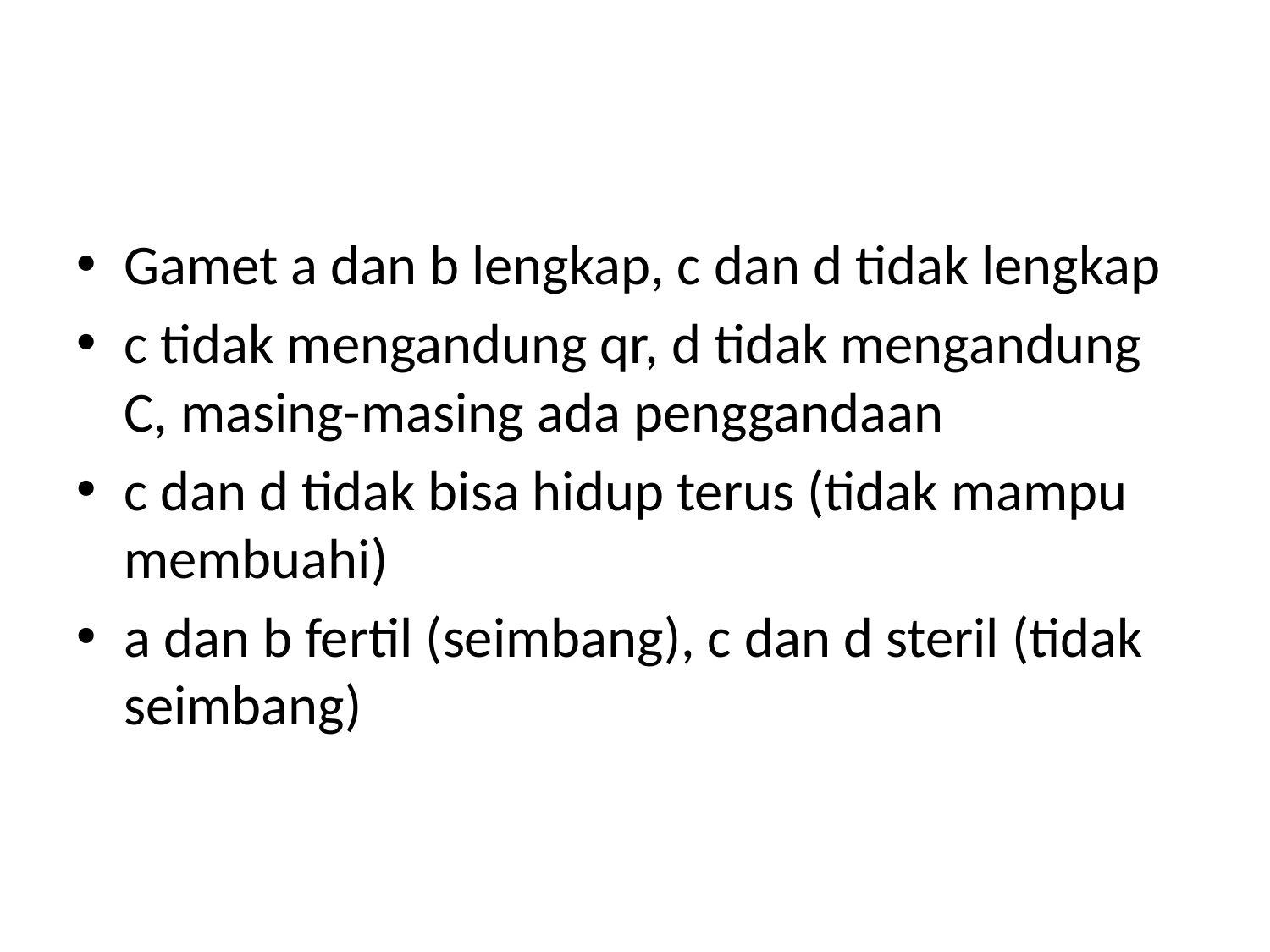

#
Gamet a dan b lengkap, c dan d tidak lengkap
c tidak mengandung qr, d tidak mengandung C, masing-masing ada penggandaan
c dan d tidak bisa hidup terus (tidak mampu membuahi)
a dan b fertil (seimbang), c dan d steril (tidak seimbang)